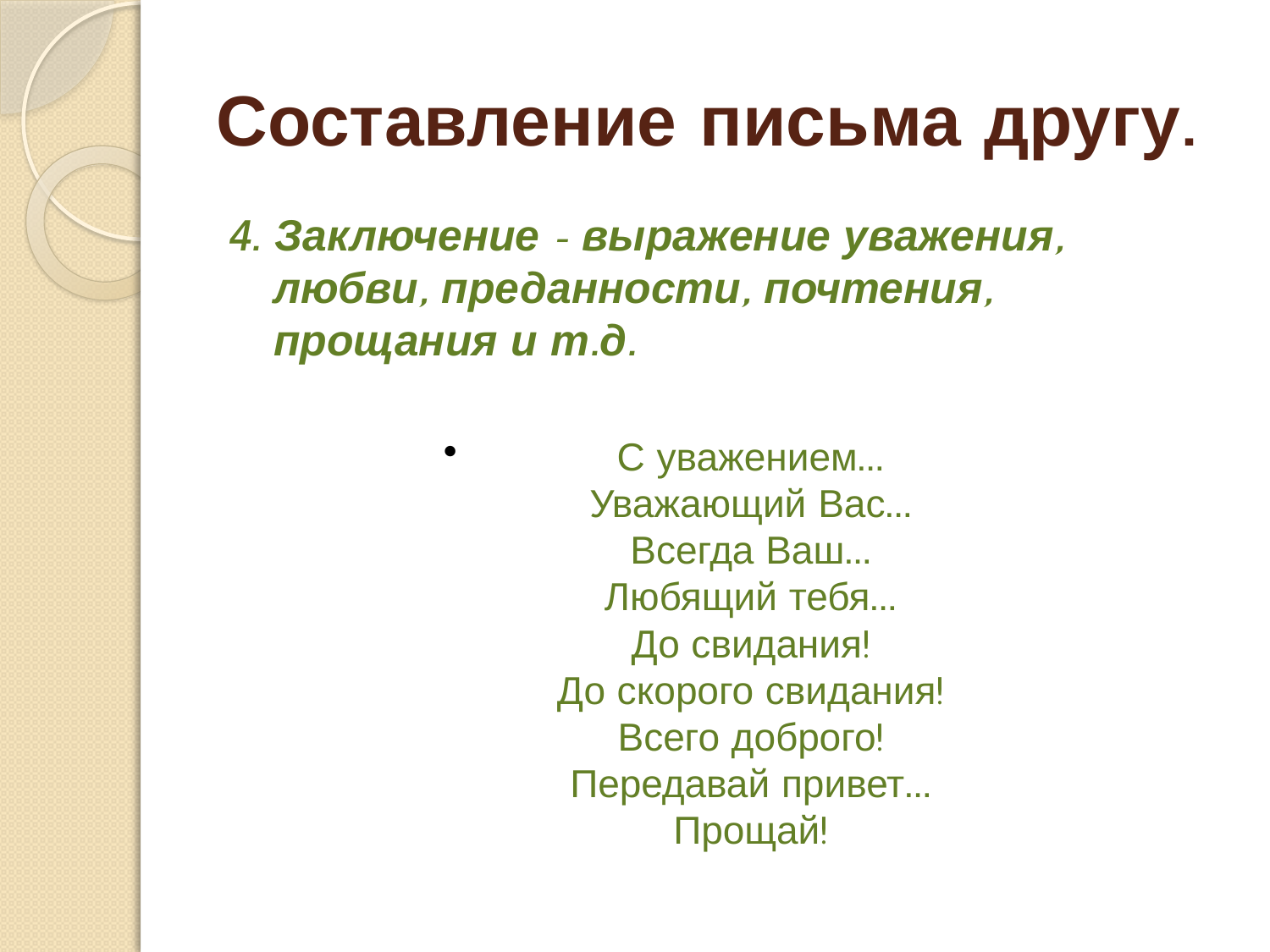

# Составление письма другу.
4. Заключение - выражение уважения, любви, преданности, почтения, прощания и т.д.

С уважением…
Уважающий Вас…
Всегда Ваш…
Любящий тебя…
До свидания!
До скорого свидания!
Всего доброго!
Передавай привет…
Прощай!